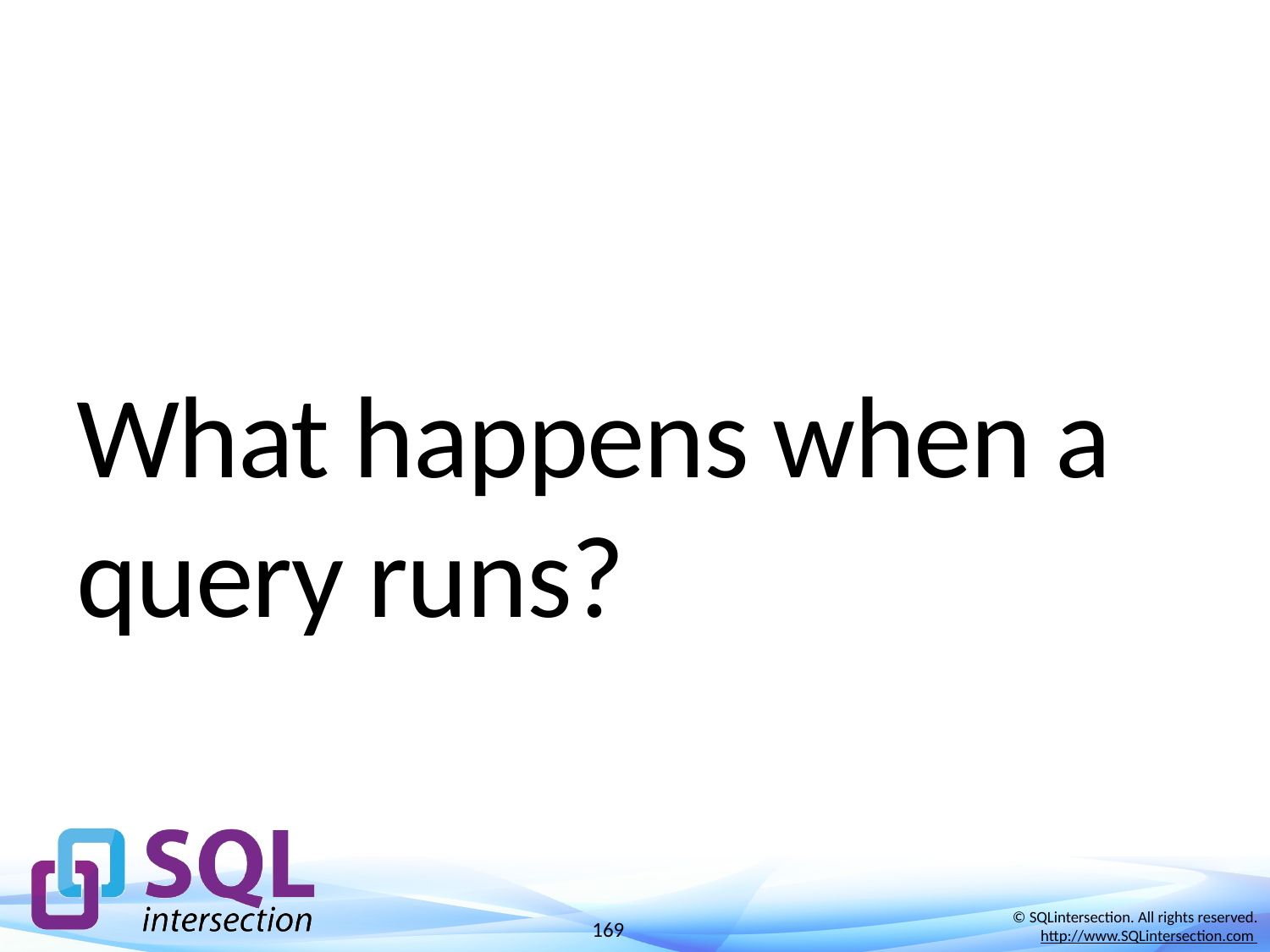

# What happens when a query runs?